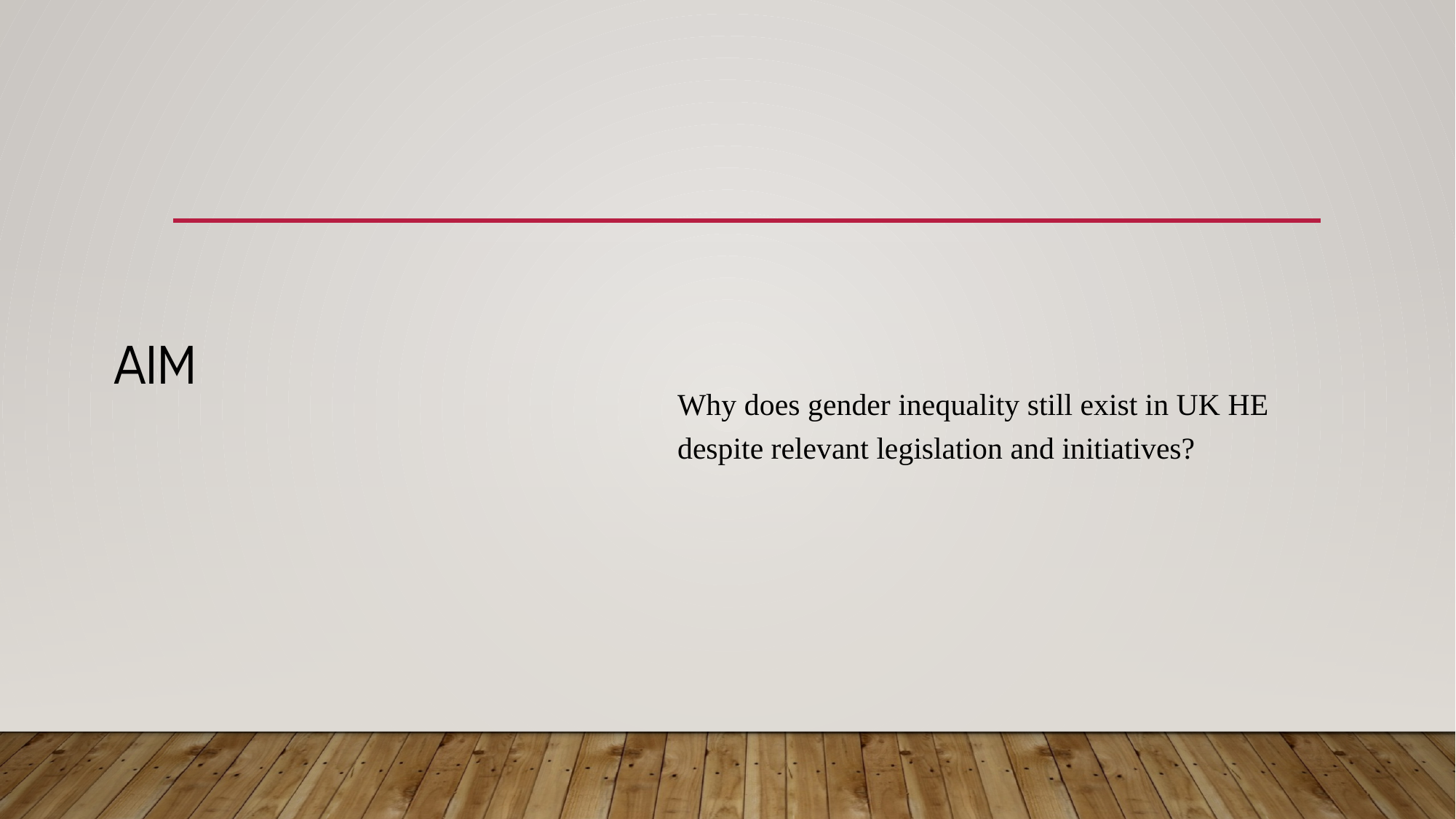

# Aim

Why does gender inequality still exist in UK HE despite relevant legislation and initiatives?